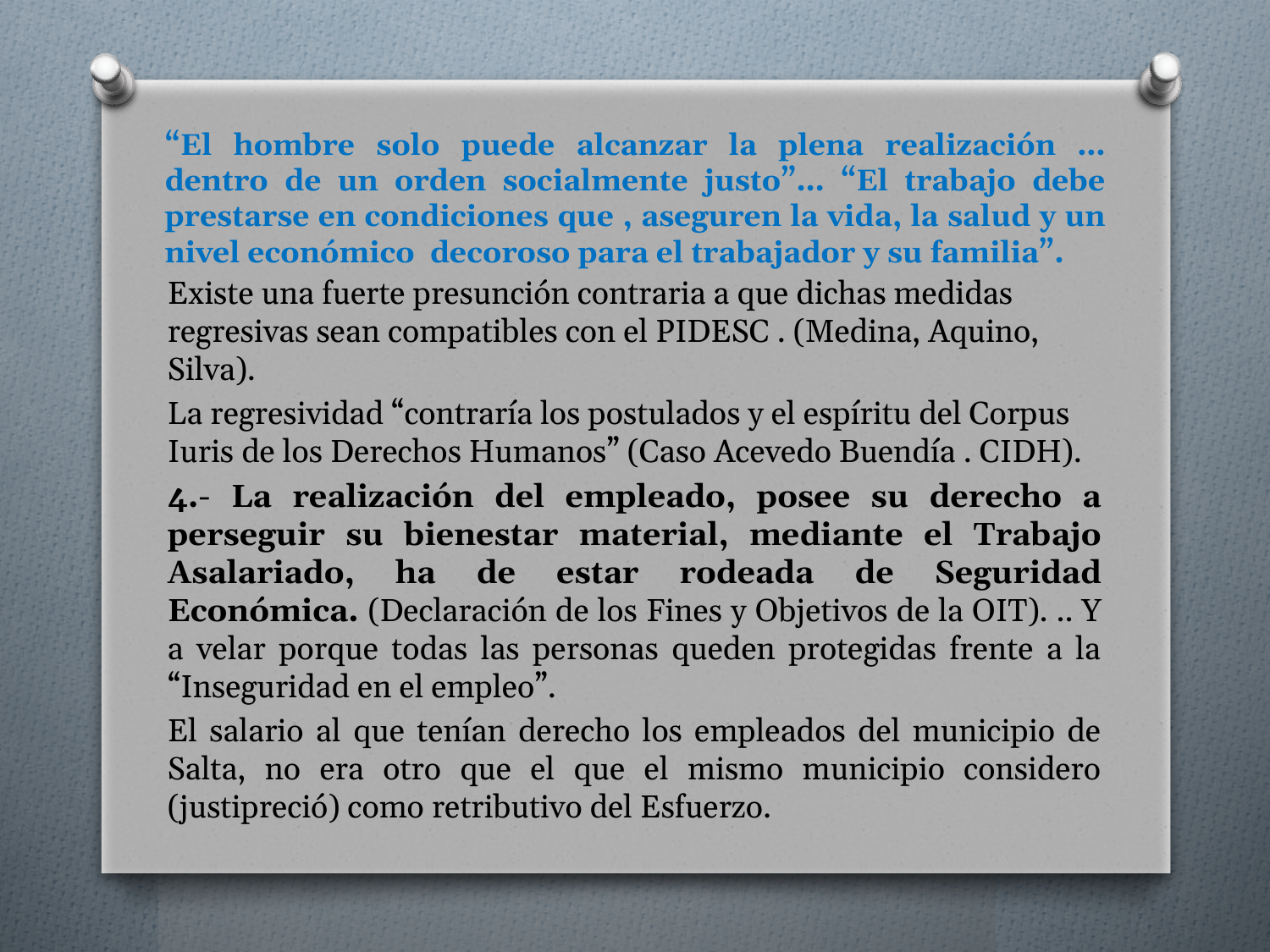

# “El hombre solo puede alcanzar la plena realización … dentro de un orden socialmente justo”… “El trabajo debe prestarse en condiciones que , aseguren la vida, la salud y un nivel económico  decoroso para el trabajador y su familia”.
Existe una fuerte presunción contraria a que dichas medidas regresivas sean compatibles con el PIDESC . (Medina, Aquino, Silva).
La regresividad “contraría los postulados y el espíritu del Corpus Iuris de los Derechos Humanos” (Caso Acevedo Buendía . CIDH).
4.- La realización del empleado, posee su derecho a perseguir su bienestar material, mediante el Trabajo Asalariado, ha de estar rodeada de Seguridad Económica. (Declaración de los Fines y Objetivos de la OIT). .. Y a velar porque todas las personas queden protegidas frente a la “Inseguridad en el empleo”.
El salario al que tenían derecho los empleados del municipio de Salta, no era otro que el que el mismo municipio considero (justipreció) como retributivo del Esfuerzo.